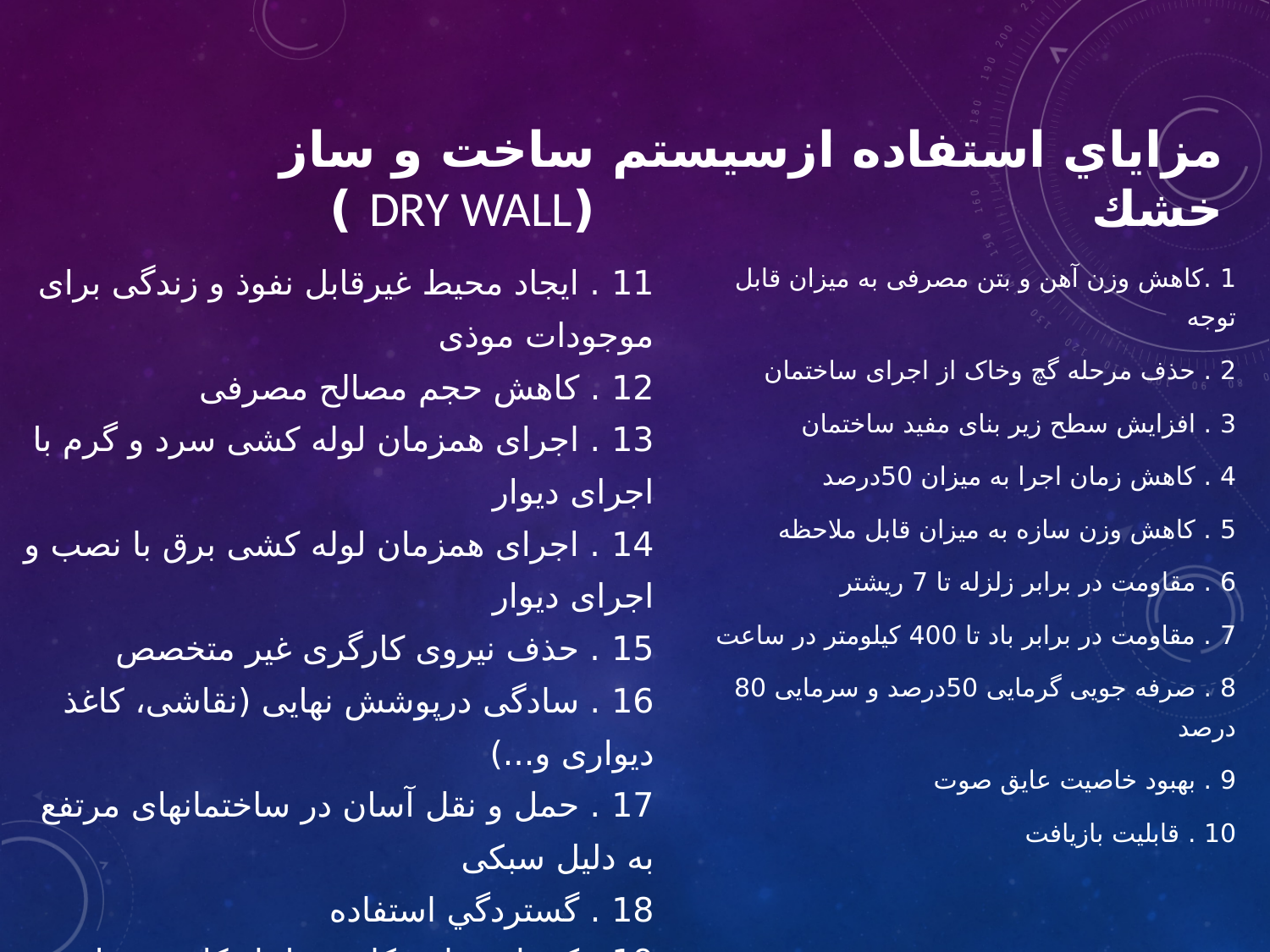

# مزاياي استفاده ازسيستم ساخت و ساز خشك                             (Dry Wall )
11 . ایجاد محیط غیرقابل نفوذ و زندگی برای موجودات موذی
12 . کاهش حجم مصالح مصرفی
13 . اجرای همزمان لوله کشی سرد و گرم با اجرای دیوار
14 . اجرای همزمان لوله کشی برق با نصب و اجرای دیوار
15 . حذف نیروی کارگری غیر متخصص
16 . سادگی درپوشش نهایی (نقاشی، کاغذ دیواری و...)
17 . حمل و نقل آسان در ساختمانهای مرتفع به دلیل سبکی
18 . گستردگي استفاده
19 . کنترل و تایید کلیه مراحل کار توسط مهندسین مجرب و تایید توسط مشاور و مجری
1 .کاهش وزن آهن و بتن مصرفی به میزان قابل توجه
2 . حذف مرحله گچ وخاک از اجرای ساختمان
3 . افزایش سطح زیر بنای مفید ساختمان
4 . کاهش زمان اجرا به میزان 50درصد
5 . کاهش وزن سازه به میزان قابل ملاحظه
6 . مقاومت در برابر زلزله تا 7 ریشتر
7 . مقاومت در برابر باد تا 400 کیلومتر در ساعت
8 . صرفه جویی گرمایی 50درصد و سرمایی 80 درصد
9 . بهبود خاصیت عایق صوت
10 . قابلیت بازیافت